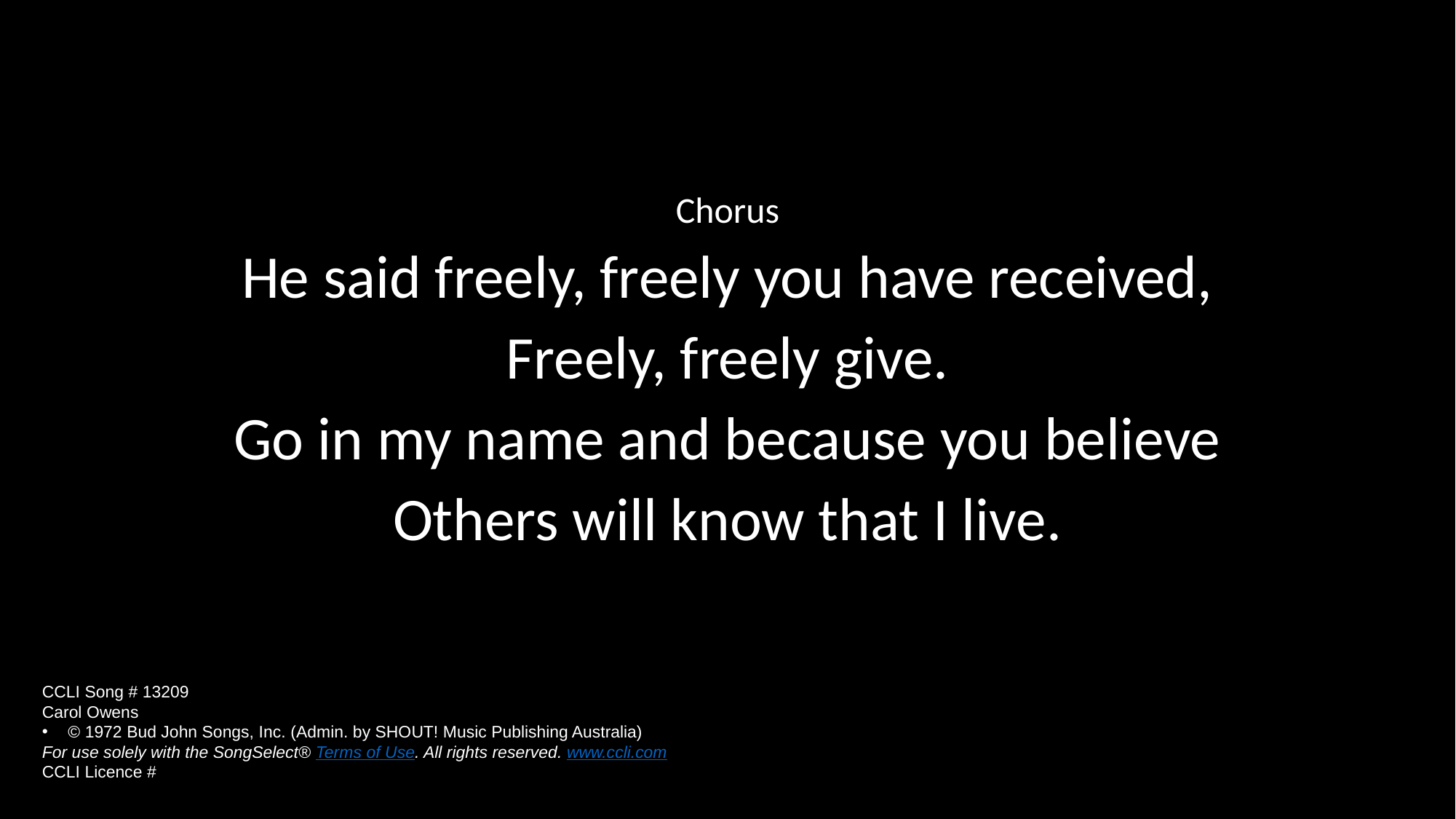

Chorus
He said freely, freely you have received,
Freely, freely give.
Go in my name and because you believe
Others will know that I live.
CCLI Song # 13209
Carol Owens
© 1972 Bud John Songs, Inc. (Admin. by SHOUT! Music Publishing Australia)
For use solely with the SongSelect® Terms of Use. All rights reserved. www.ccli.com
CCLI Licence #